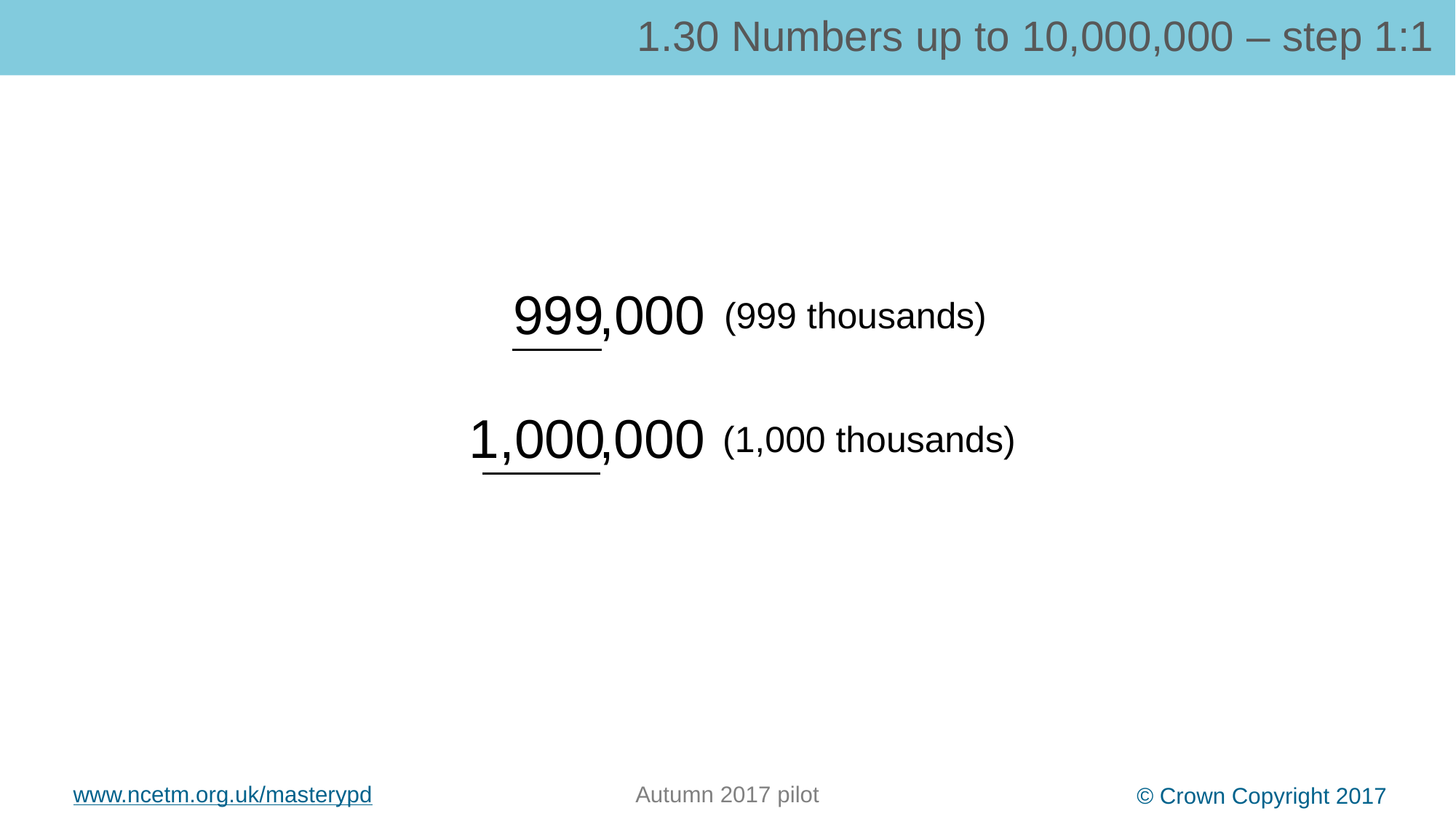

1.30 Numbers up to 10,000,000 – step 1:1
999
,000
(999 thousands)
1,000
,000
(1,000 thousands)